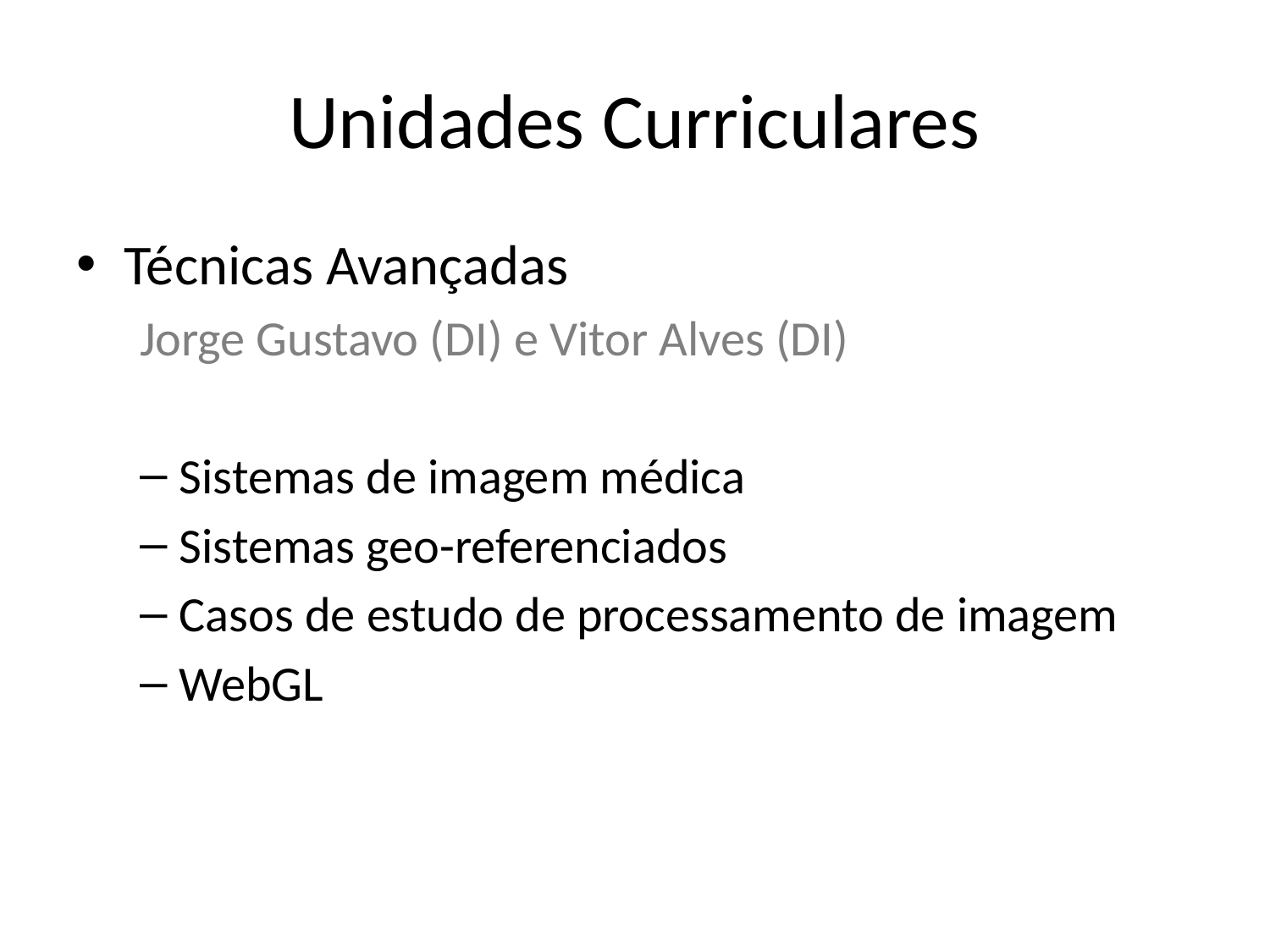

# Unidades Curriculares
Técnicas Avançadas
Jorge Gustavo (DI) e Vitor Alves (DI)

Sistemas de imagem médica
Sistemas geo-referenciados
Casos de estudo de processamento de imagem
WebGL